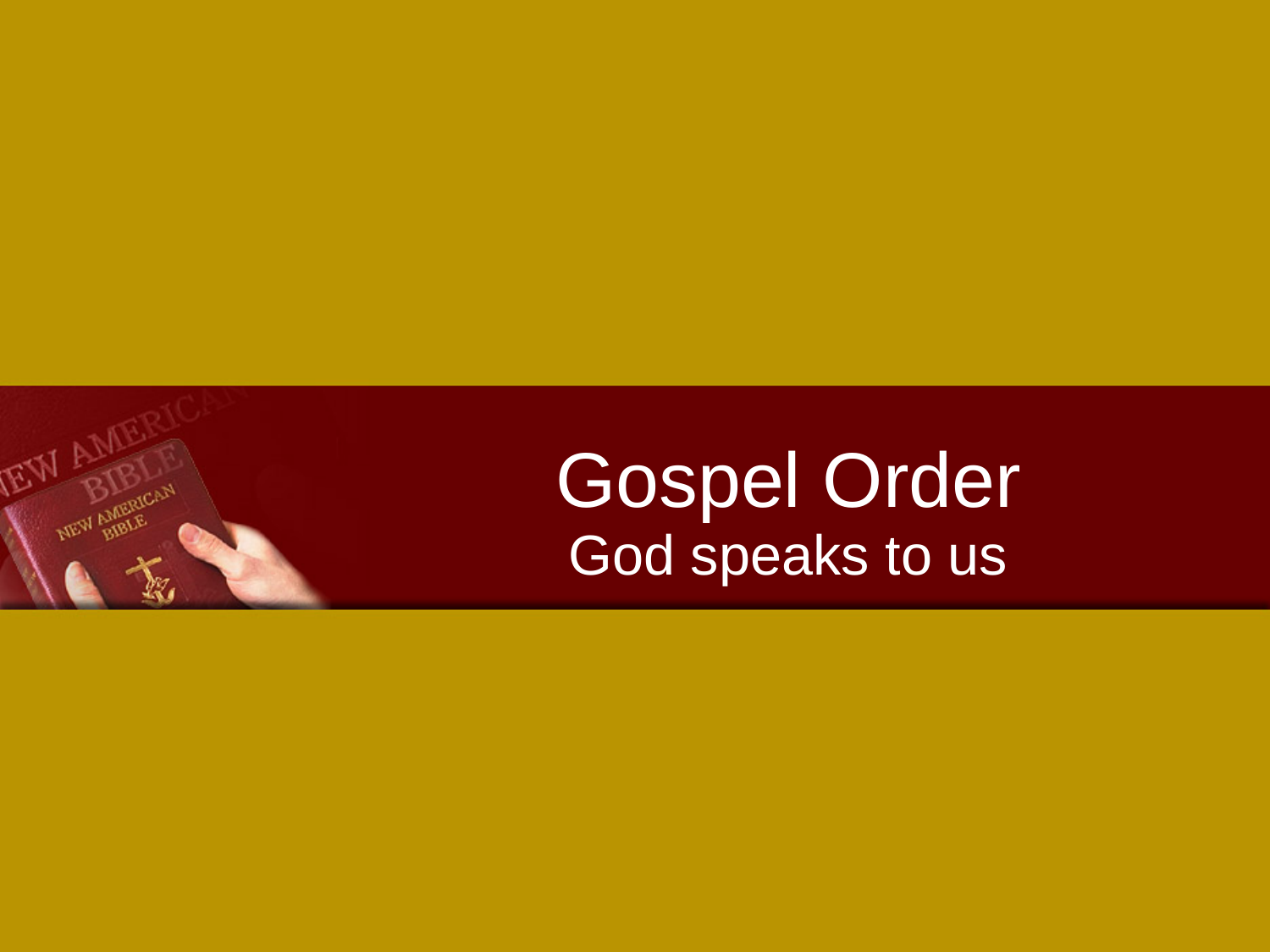

# Gospel Order
God speaks to us